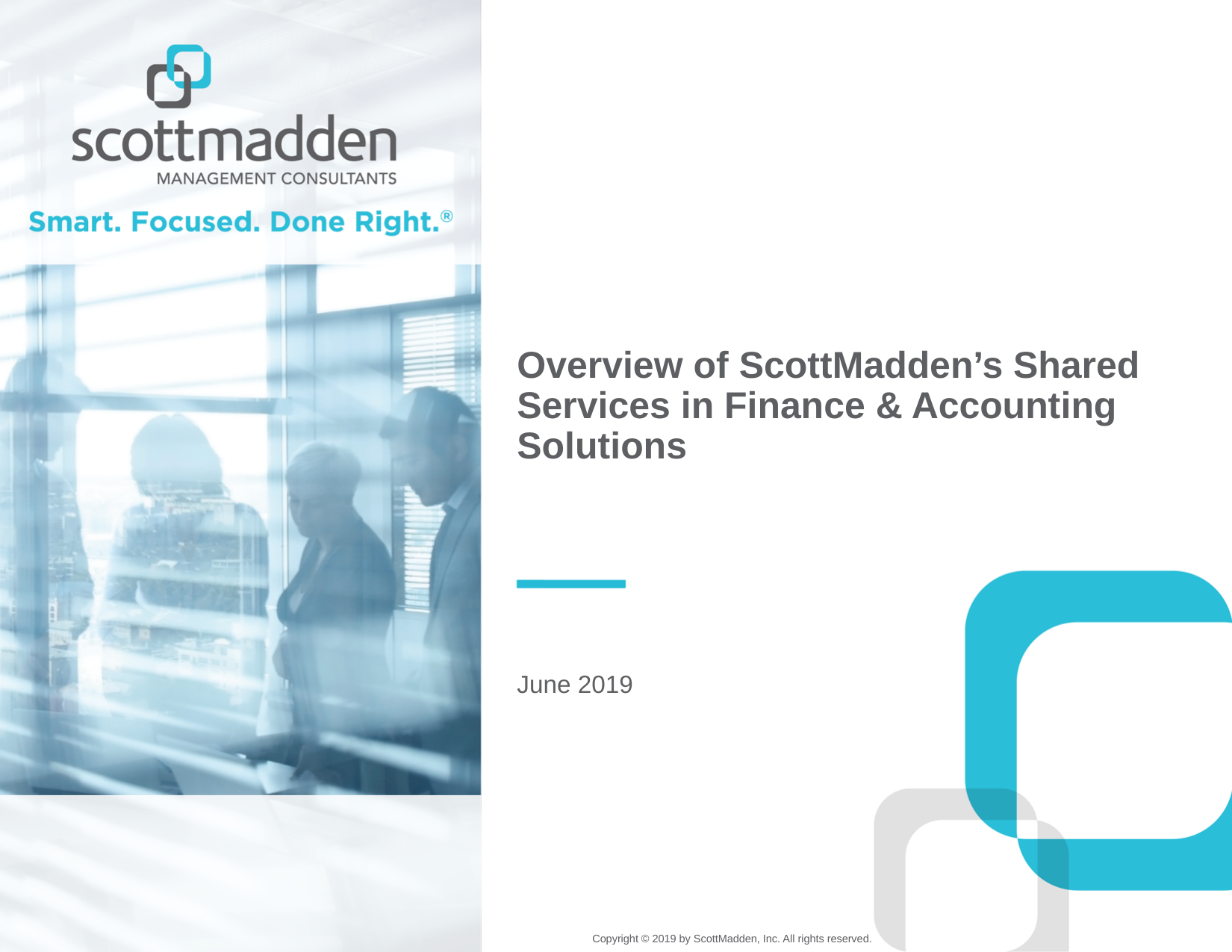

# Overview of ScottMadden’s Shared Services in Finance & Accounting Solutions
June 2019